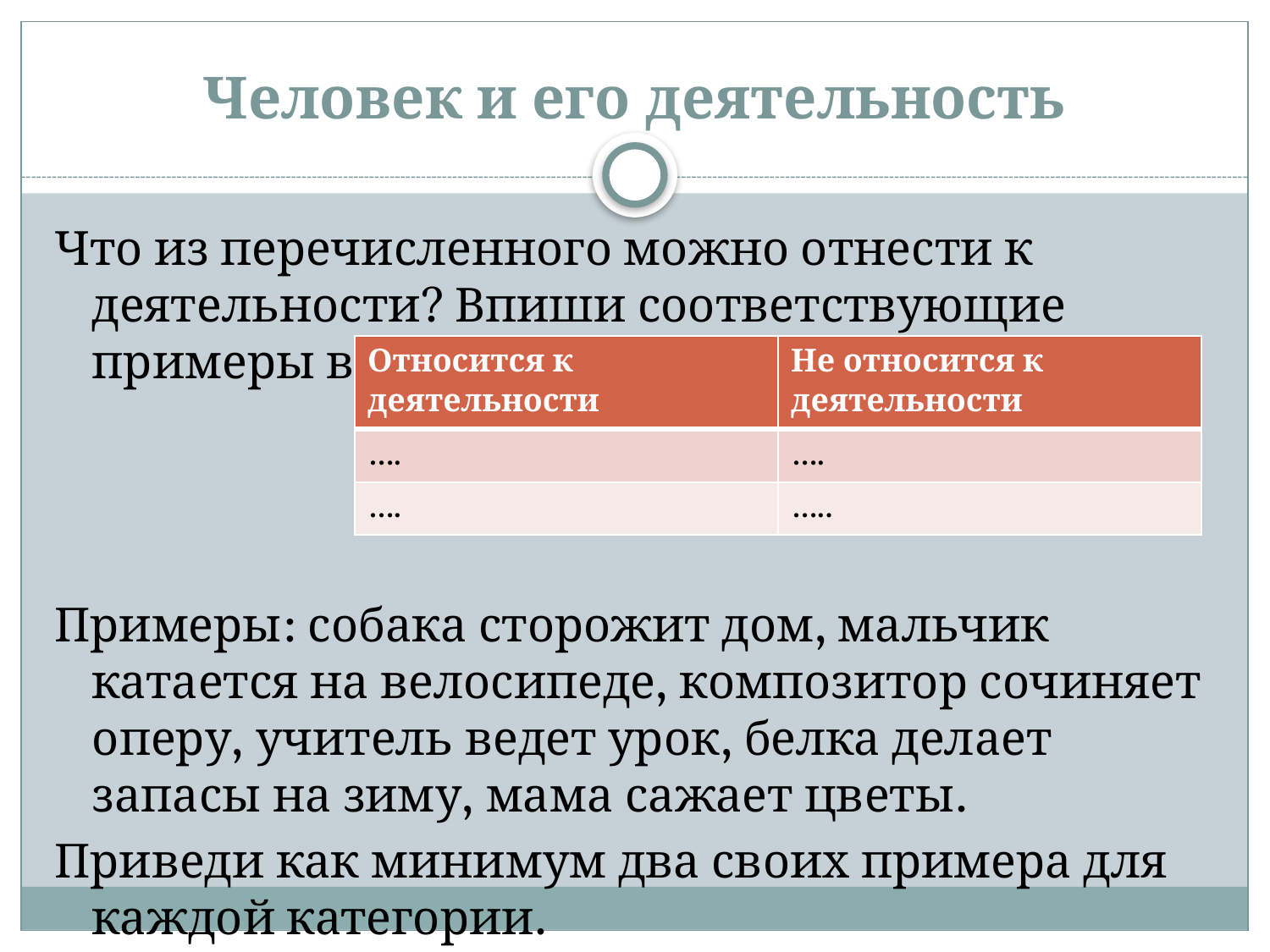

# Человек и его деятельность
Что из перечисленного можно отнести к деятельности? Впиши соответствующие примеры в таблицу:

Примеры: собака сторожит дом, мальчик катается на велосипеде, композитор сочиняет оперу, учитель ведет урок, белка делает запасы на зиму, мама сажает цветы.
Приведи как минимум два своих примера для каждой категории.
| Относится к деятельности | Не относится к деятельности |
| --- | --- |
| …. | …. |
| …. | ….. |